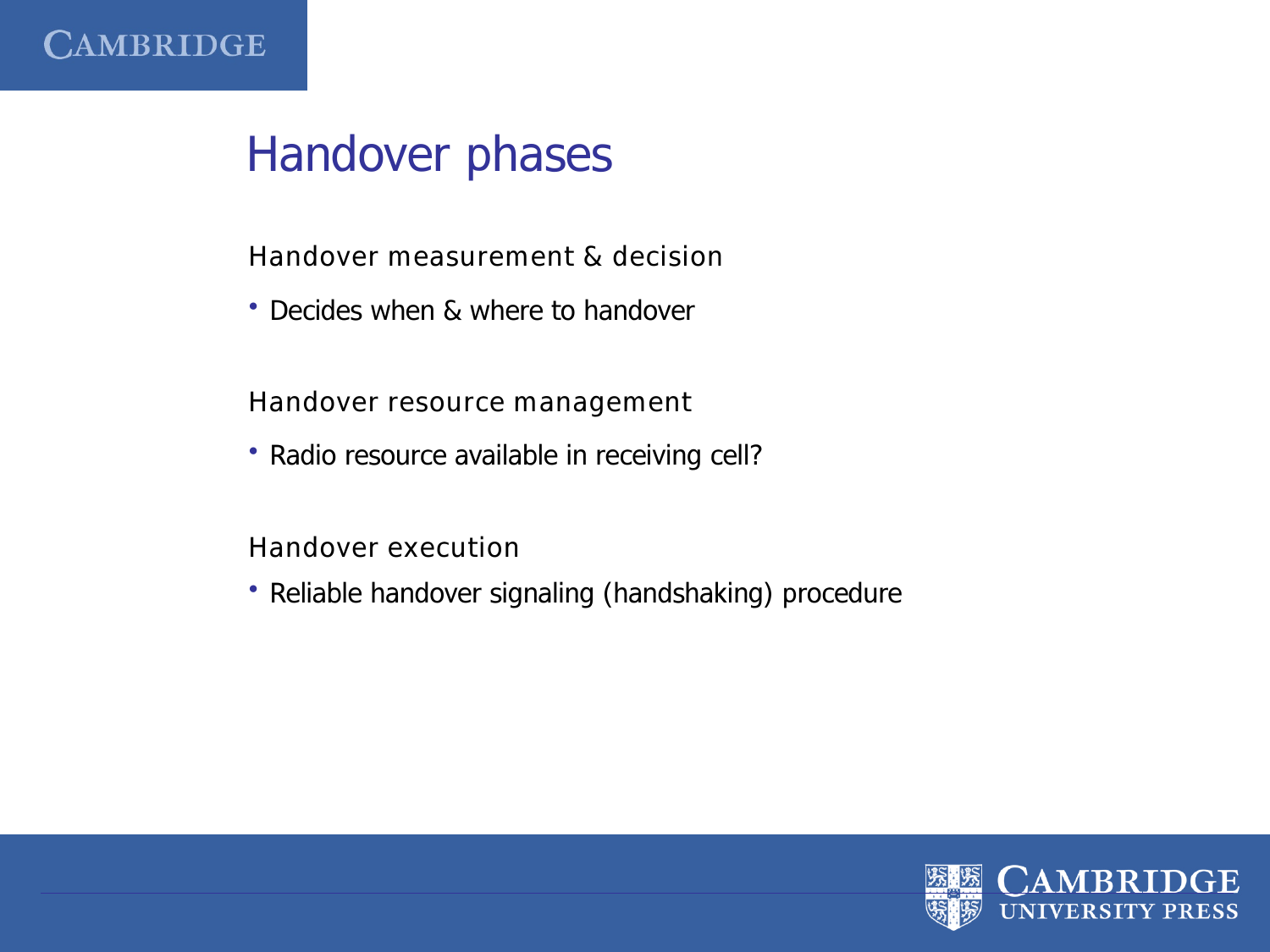

Handover phases
Handover measurement & decision
Decides when & where to handover

Handover resource management
Radio resource available in receiving cell?

Handover execution
Reliable handover signaling (handshaking) procedure